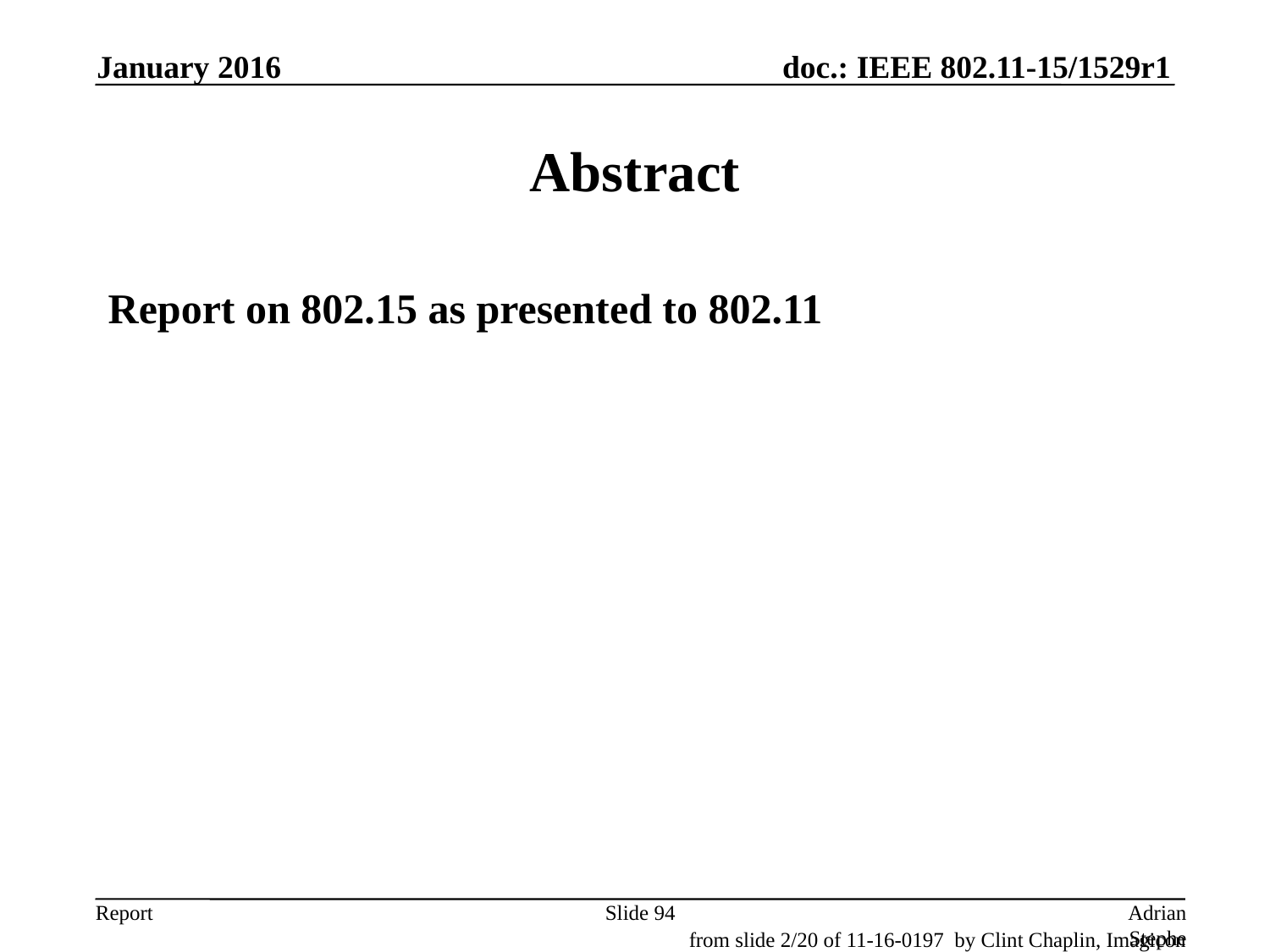

January 2016
# Abstract
Report on 802.15 as presented to 802.11
Slide 94
Adrian Stephens, Intel Corporation
from slide 2/20 of 11-16-0197  by Clint Chaplin, Imagicon